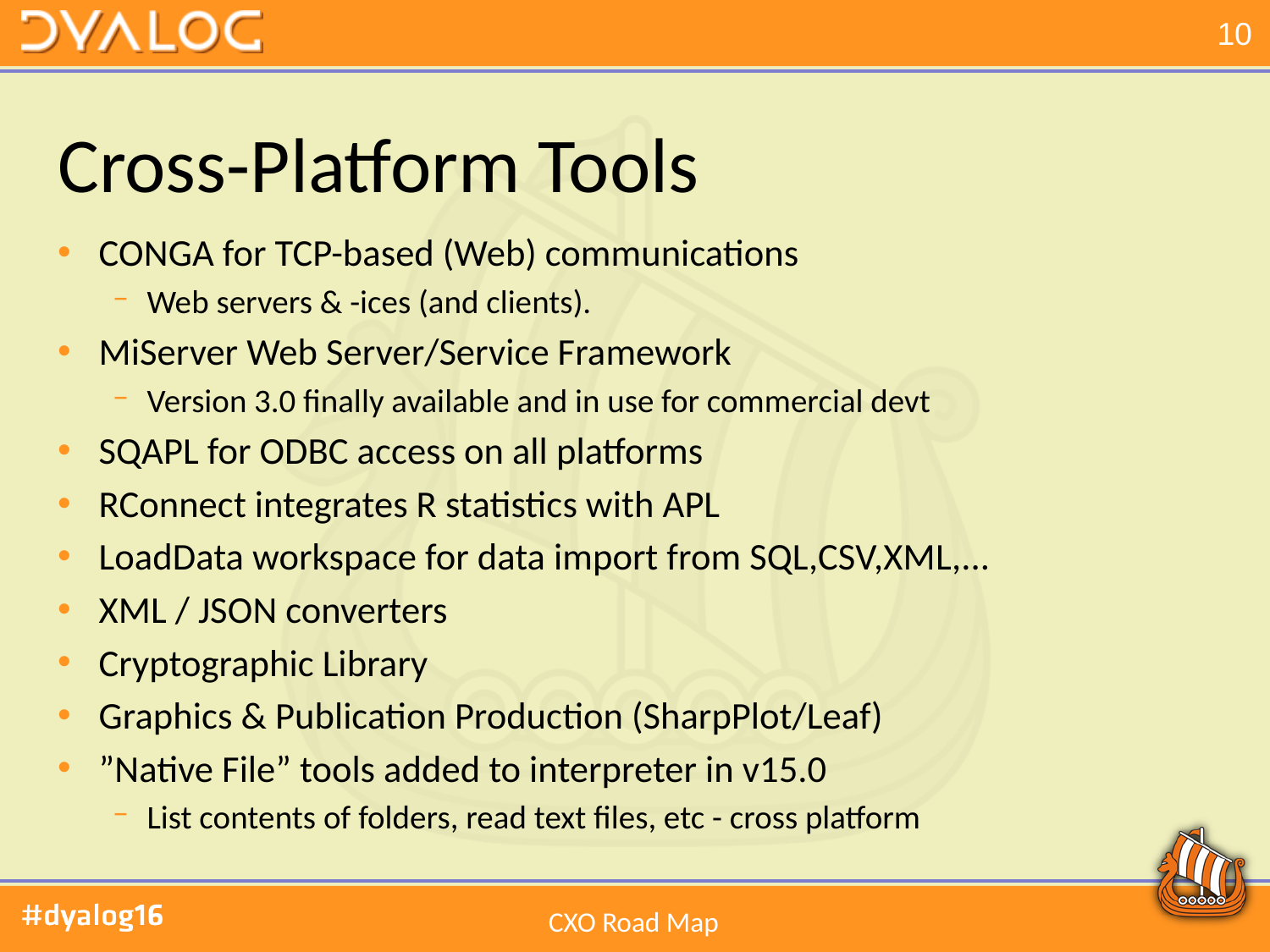

# Cross-Platform Tools
CONGA for TCP-based (Web) communications
Web servers & -ices (and clients).
MiServer Web Server/Service Framework
Version 3.0 finally available and in use for commercial devt
SQAPL for ODBC access on all platforms
RConnect integrates R statistics with APL
LoadData workspace for data import from SQL,CSV,XML,...
XML / JSON converters
Cryptographic Library
Graphics & Publication Production (SharpPlot/Leaf)
”Native File” tools added to interpreter in v15.0
List contents of folders, read text files, etc - cross platform
CXO Road Map